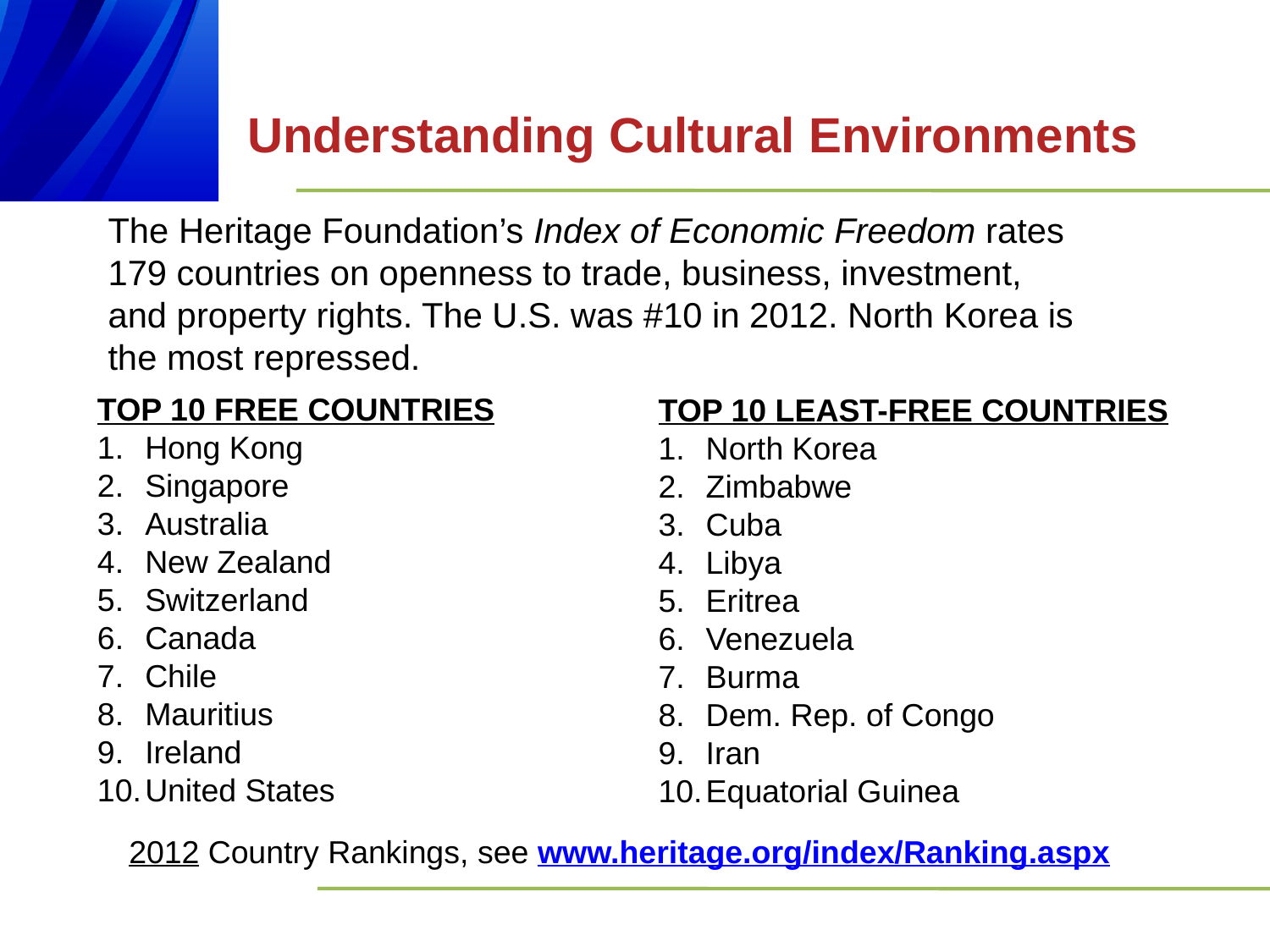

Understanding Cultural Environments

The Heritage Foundation’s Index of Economic Freedom rates 179 countries on openness to trade, business, investment, and property rights. The U.S. was #10 in 2012. North Korea is the most repressed.
TOP 10 FREE COUNTRIES
Hong Kong
Singapore
Australia
New Zealand
Switzerland
Canada
Chile
Mauritius
Ireland
United States

TOP 10 LEAST-FREE COUNTRIES
North Korea
Zimbabwe
Cuba
Libya
Eritrea
Venezuela
Burma
Dem. Rep. of Congo
Iran
Equatorial Guinea
2012 Country Rankings, see www.heritage.org/index/Ranking.aspx